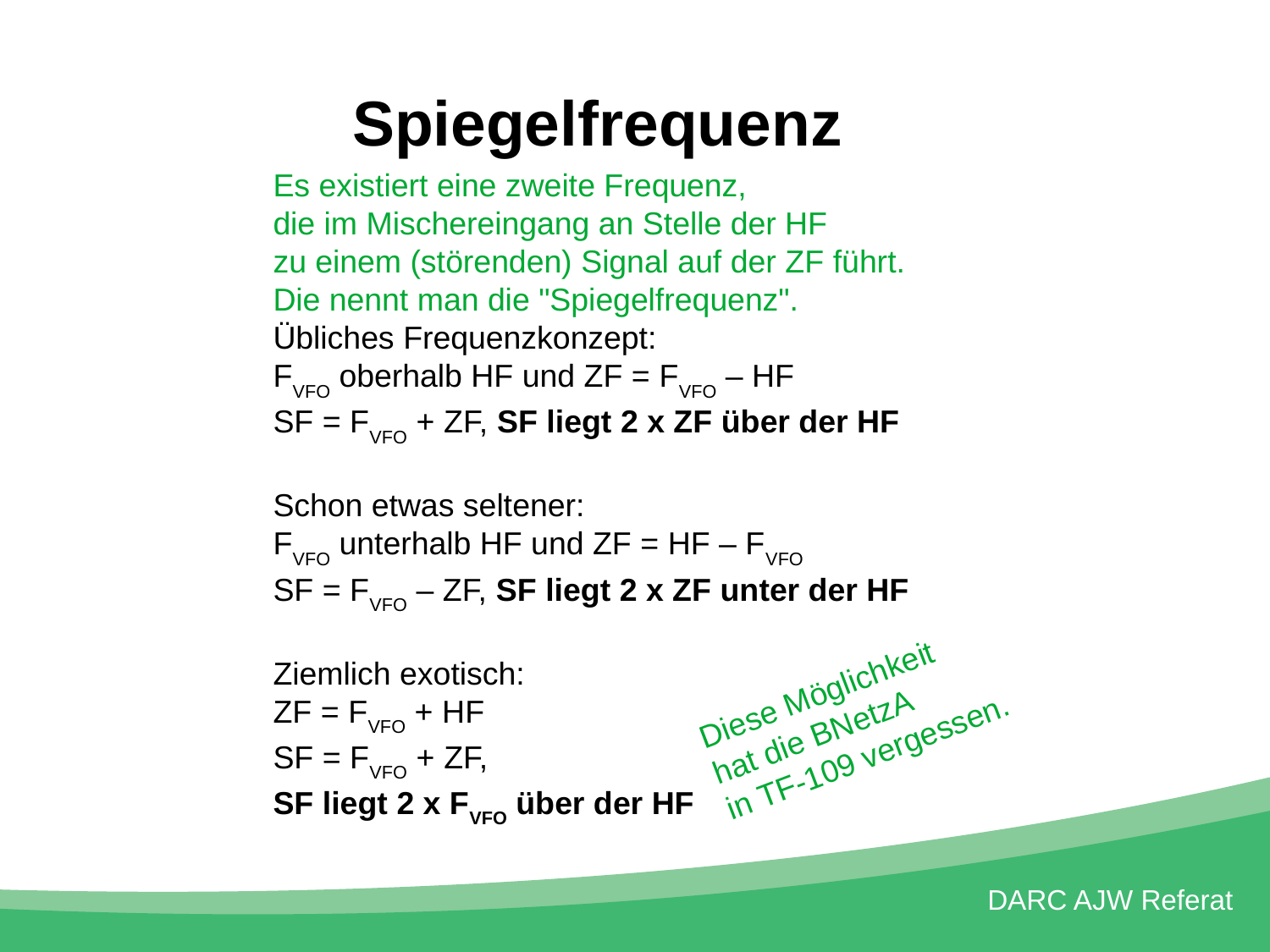

Spiegelfrequenz
Es existiert eine zweite Frequenz,
die im Mischereingang an Stelle der HF
zu einem (störenden) Signal auf der ZF führt.
Die nennt man die "Spiegelfrequenz".
Übliches Frequenzkonzept:
FVFO oberhalb HF und ZF = FVFO – HF
SF = FVFO + ZF, SF liegt 2 x ZF über der HF
Schon etwas seltener:
FVFO unterhalb HF und ZF = HF – FVFO
SF = FVFO – ZF, SF liegt 2 x ZF unter der HF
Ziemlich exotisch:
ZF = FVFO + HF
SF = FVFO + ZF,
SF liegt 2 x FVFO über der HF
Diese Möglichkeit
hat die BNetzA
in TF-109 vergessen.